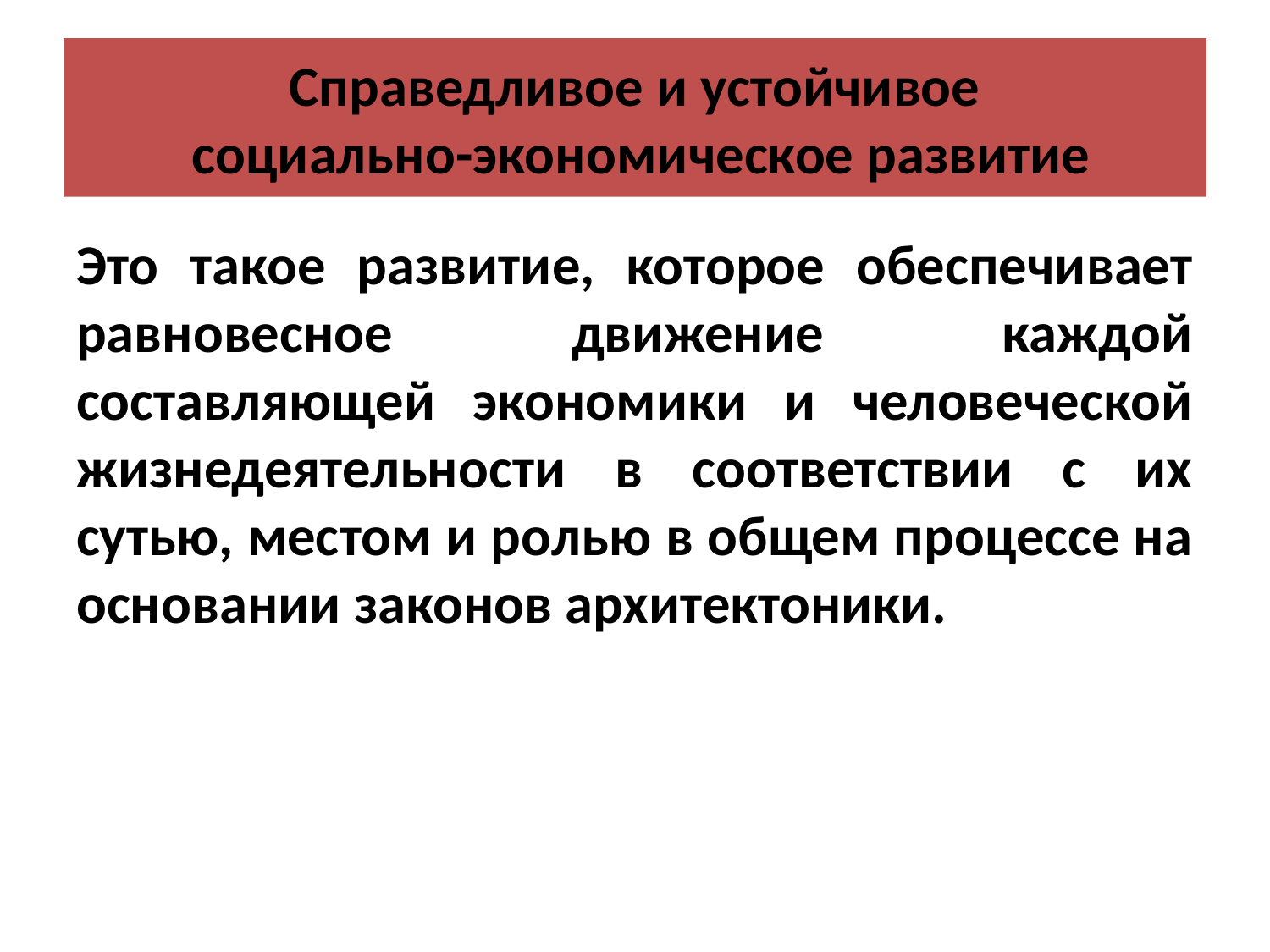

# Справедливое и устойчивое социально-экономическое развитие
Это такое развитие, которое обеспечивает равновесное движение каждой составляющей экономики и человеческой жизнедеятельности в соответствии с их сутью, местом и ролью в общем процессе на основании законов архитектоники.